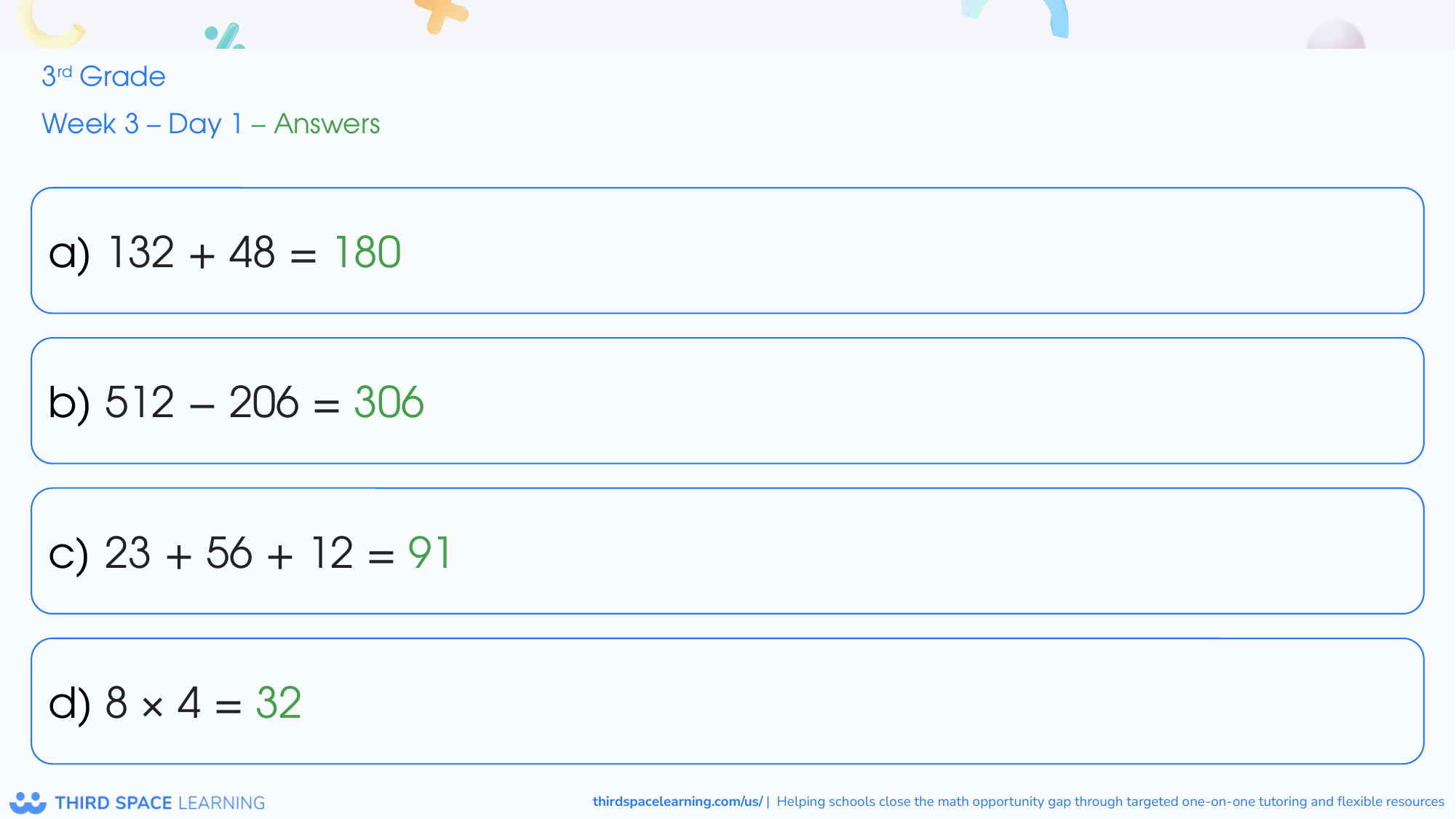

3rd Grade
Week 3 – Day 1 – Answers
132 + 48 = 180
512 − 206 = 306
23 + 56 + 12 = 91
8 × 4 = 32